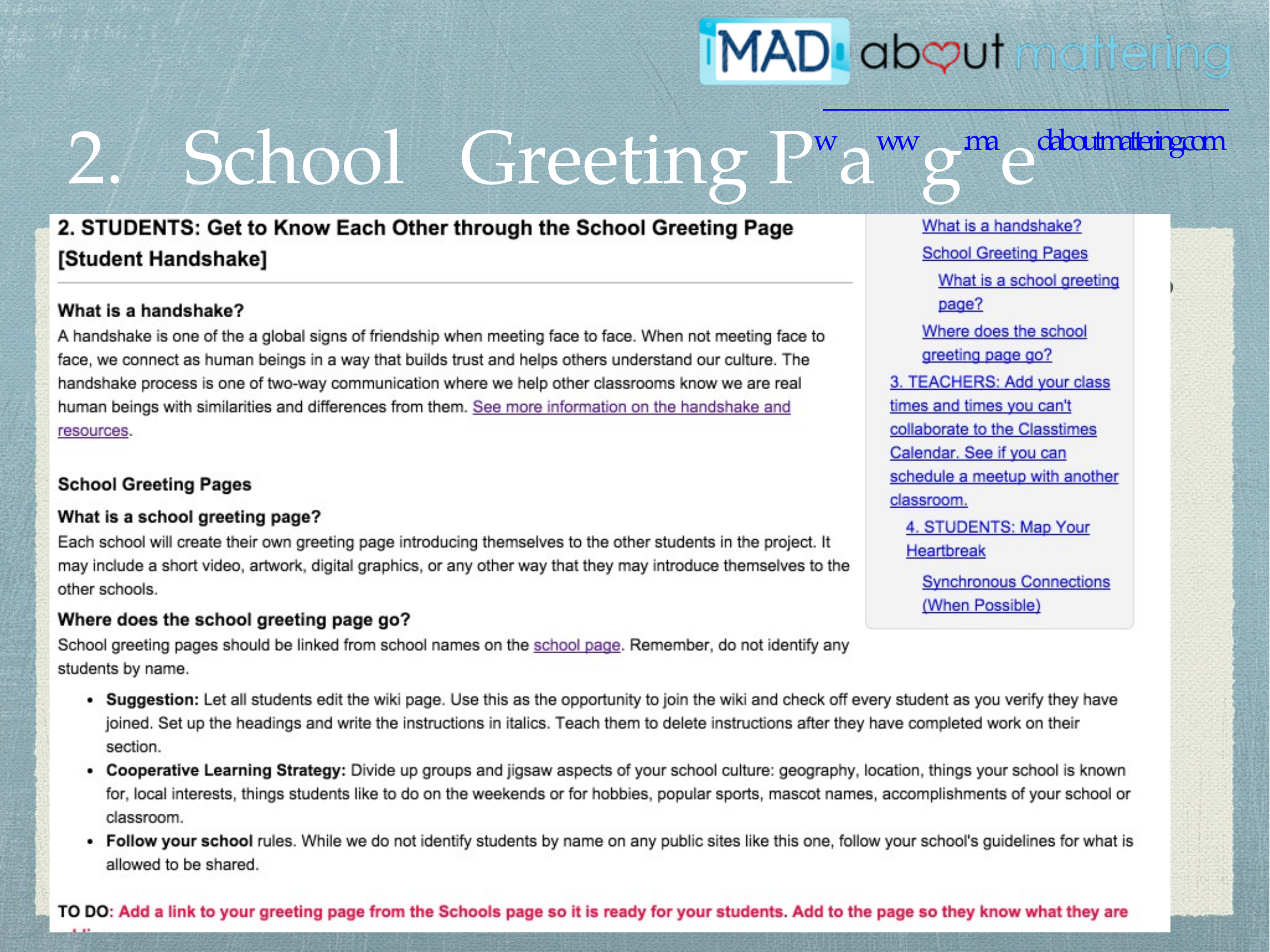

# 2.	School	Greeting Pwawwg.maedaboutmattering.com

Have	you started your	school	greeting page

?